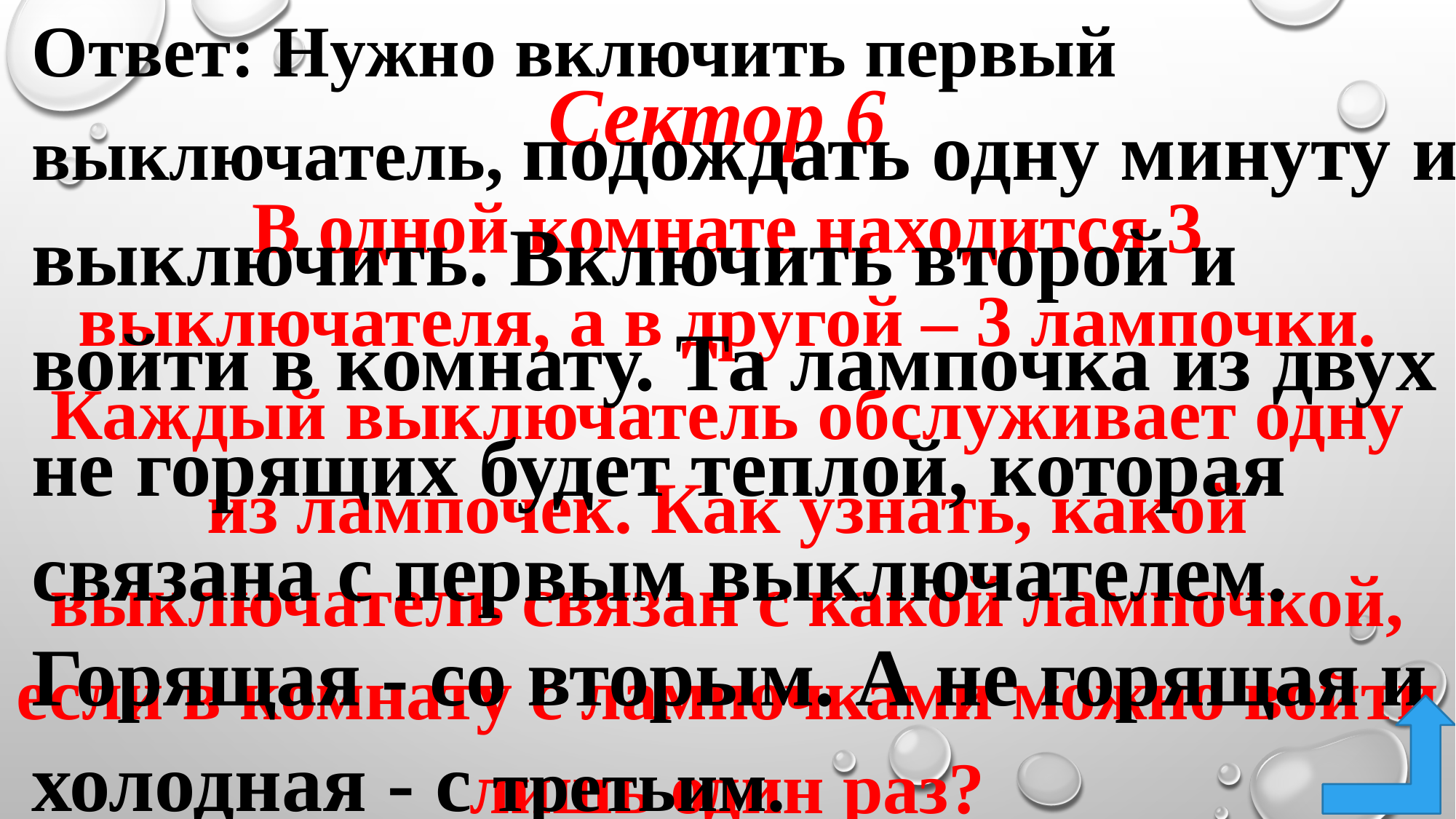

Ответ: Нужно включить первый выключатель, подождать одну минуту и выключить. Включить второй и войти в комнату. Та лампочка из двух не горящих будет теплой, которая связана с первым выключателем. Горящая - со вторым. А не горящая и холодная - с третьим.
Сектор 6
В одной комнате находится 3 выключателя, а в другой – 3 лампочки. Каждый выключатель обслуживает одну из лампочек. Как узнать, какой выключатель связан с какой лампочкой, если в комнату с лампочками можно войти лишь один раз?